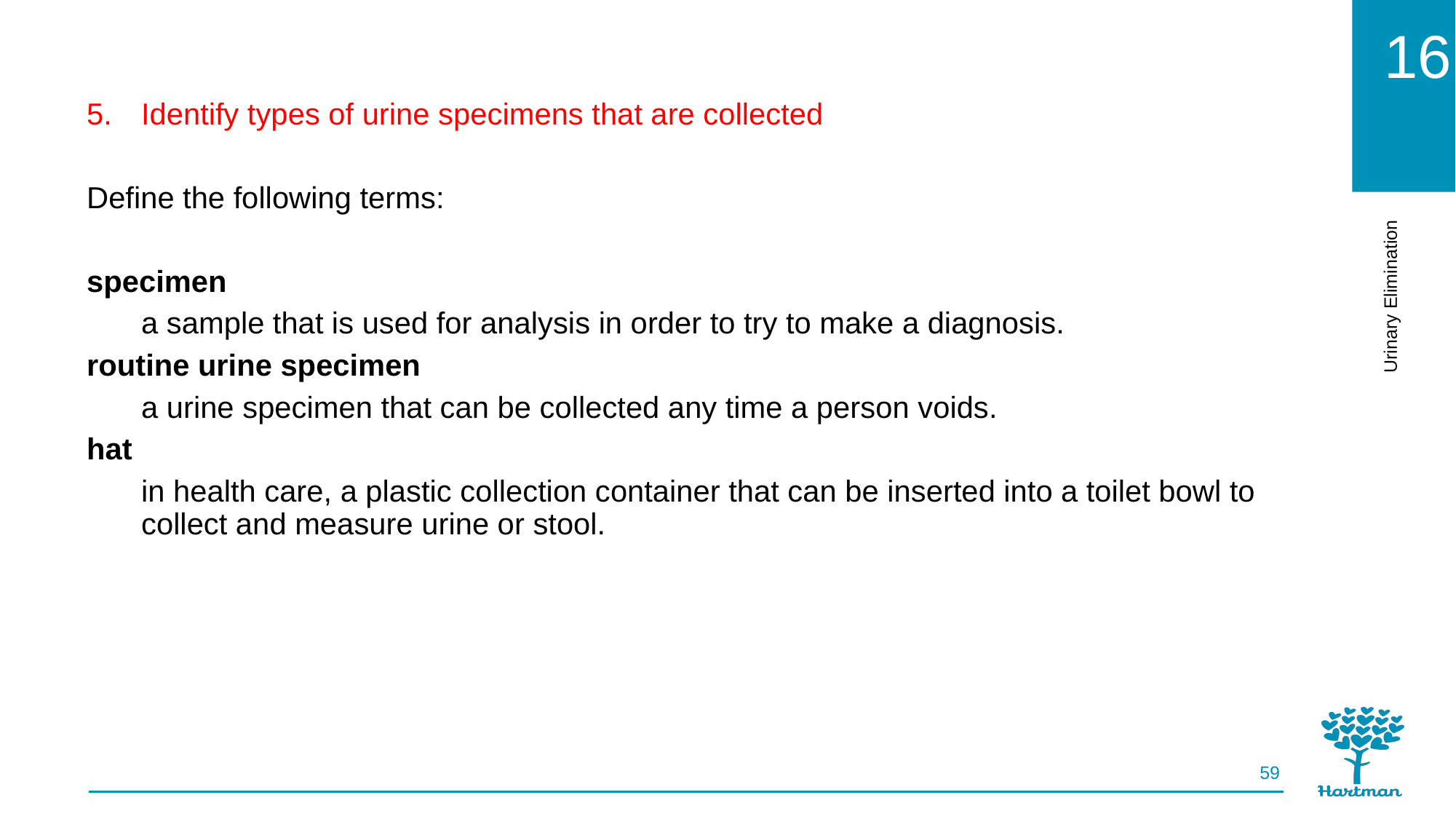

Identify types of urine specimens that are collected

Define the following terms:

specimen
a sample that is used for analysis in order to try to make a diagnosis.
routine urine specimen
a urine specimen that can be collected any time a person voids.
hat
in health care, a plastic collection container that can be inserted into a toilet bowl to collect and measure urine or stool.

59